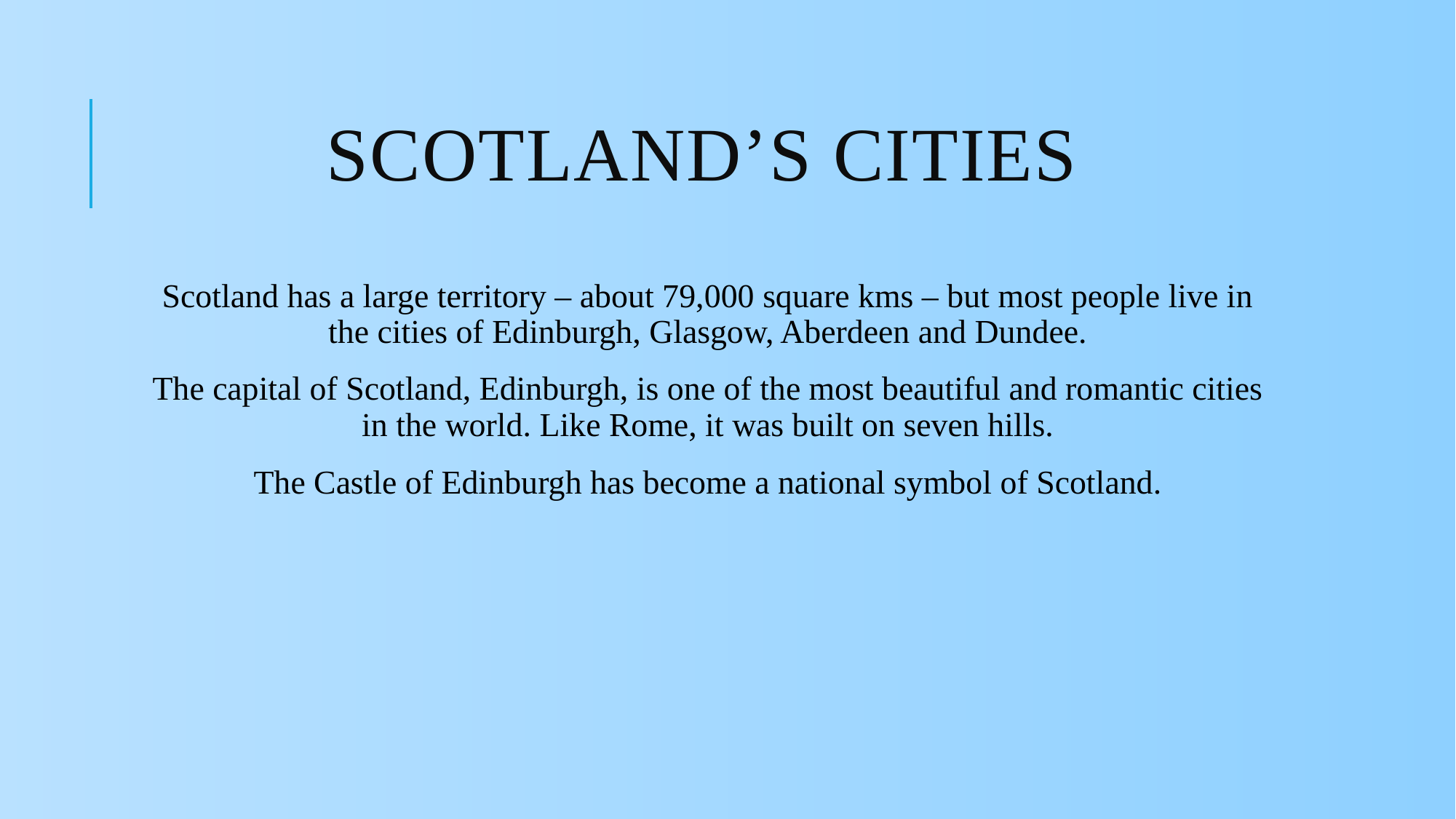

# SCOTLAND’S CITIES
Scotland has a large territory – about 79,000 square kms – but most people live in the cities of Edinburgh, Glasgow, Aberdeen and Dundee.
The capital of Scotland, Edinburgh, is one of the most beautiful and romantic cities in the world. Like Rome, it was built on seven hills.
The Castle of Edinburgh has become a national symbol of Scotland.